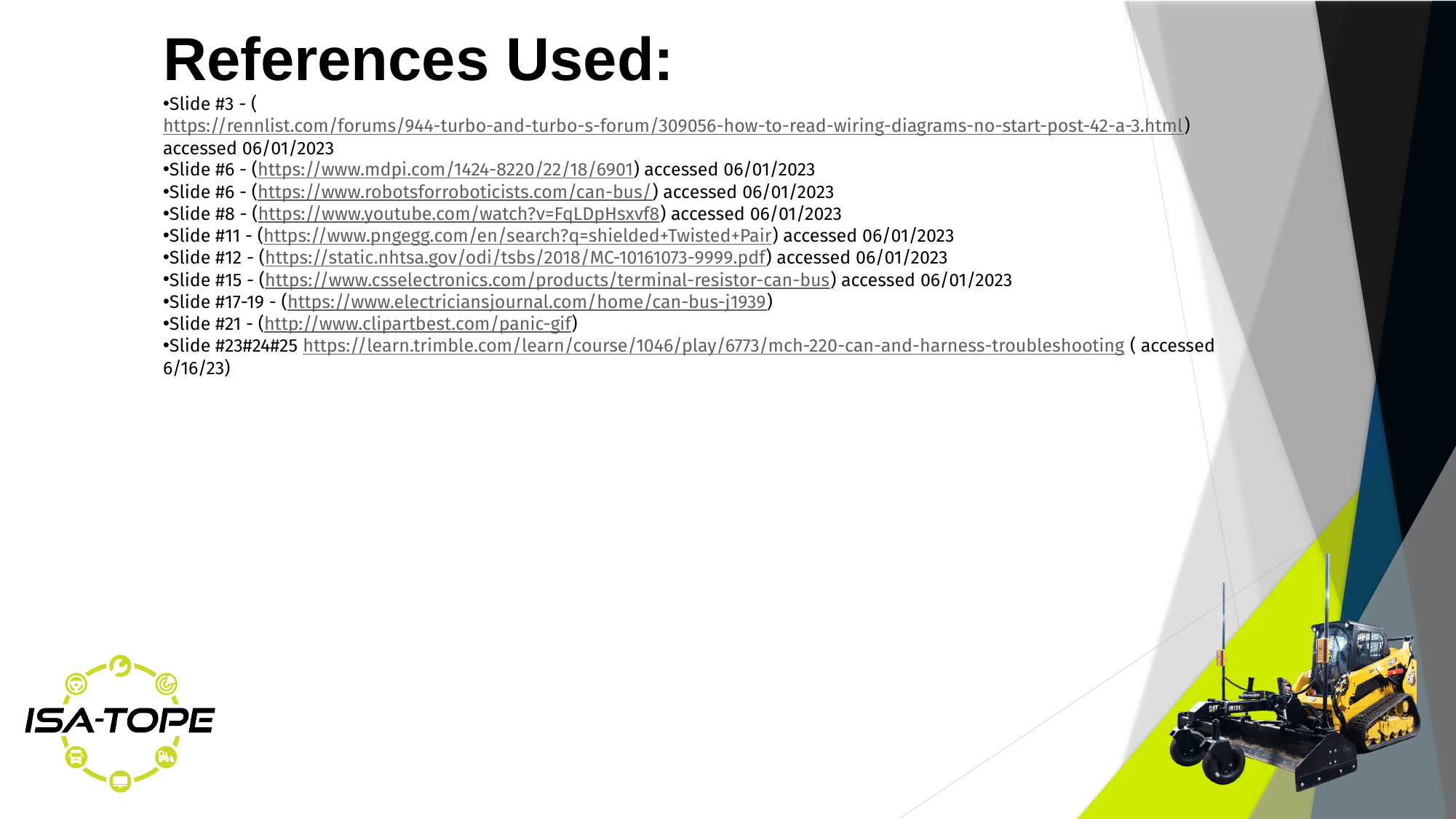

References Used:​
Slide #3​ - (https://rennlist.com/forums/944-turbo-and-turbo-s-forum/309056-how-to-read-wiring-diagrams-no-start-post-42-a-3.html) accessed 06/01/2023
Slide #6 - (https://www.mdpi.com/1424-8220/22/18/6901) accessed 06/01/2023
Slide #6 - (https://www.robotsforroboticists.com/can-bus/) accessed 06/01/2023
Slide #8 - (https://www.youtube.com/watch?v=FqLDpHsxvf8) accessed 06/01/2023
Slide #11 - (https://www.pngegg.com/en/search?q=shielded+Twisted+Pair) accessed 06/01/2023
Slide #12 - (https://static.nhtsa.gov/odi/tsbs/2018/MC-10161073-9999.pdf) accessed 06/01/2023
Slide #15 - (https://www.csselectronics.com/products/terminal-resistor-can-bus) accessed 06/01/2023
Slide #17-19 - (https://www.electriciansjournal.com/home/can-bus-j1939)
Slide #21 - (http://www.clipartbest.com/panic-gif)
Slide #23#24#25 https://learn.trimble.com/learn/course/1046/play/6773/mch-220-can-and-harness-troubleshooting ( accessed 6/16/23)